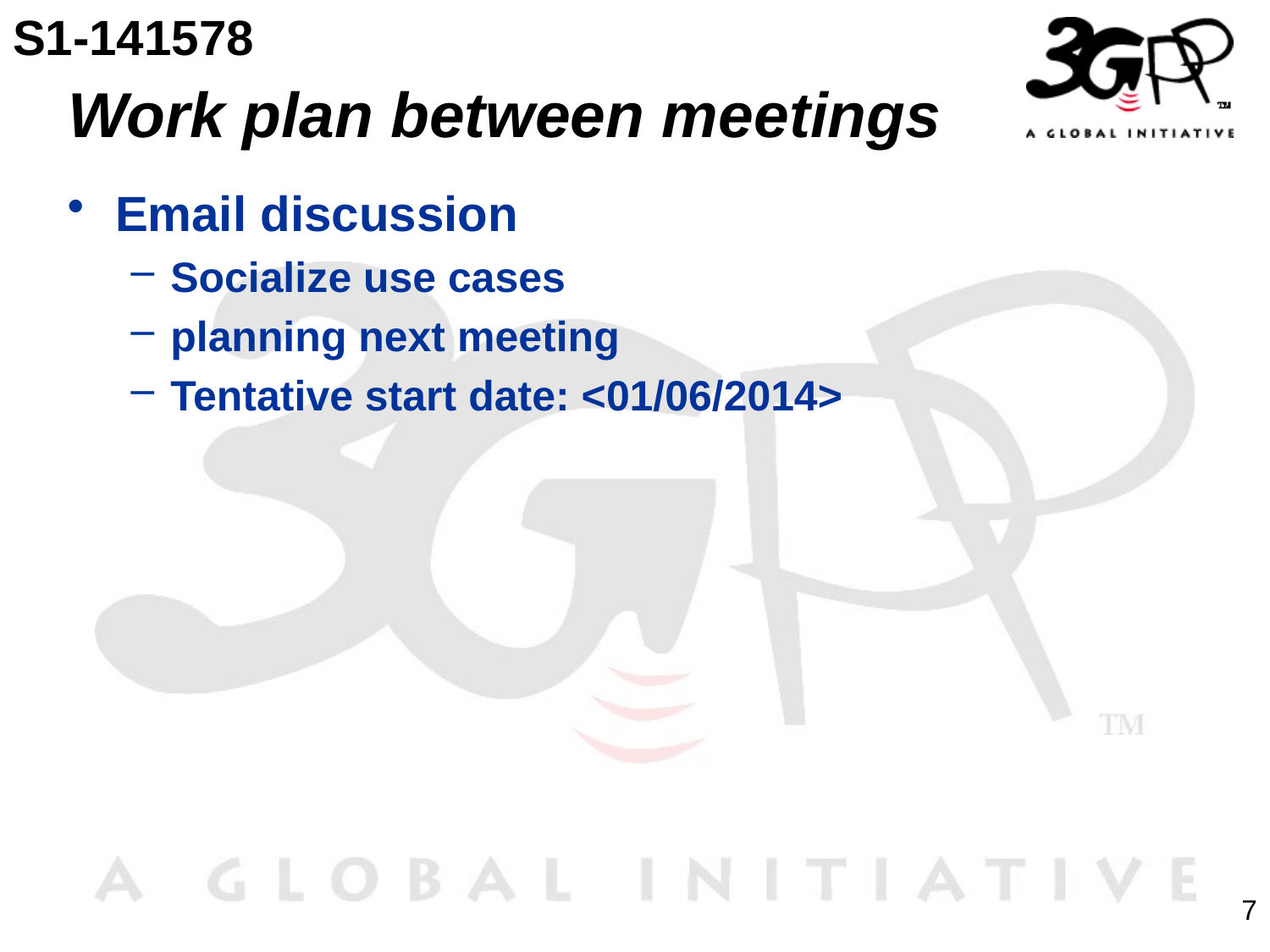

S1-141578
# Work plan between meetings
Email discussion
Socialize use cases
planning next meeting
Tentative start date: <01/06/2014>
7